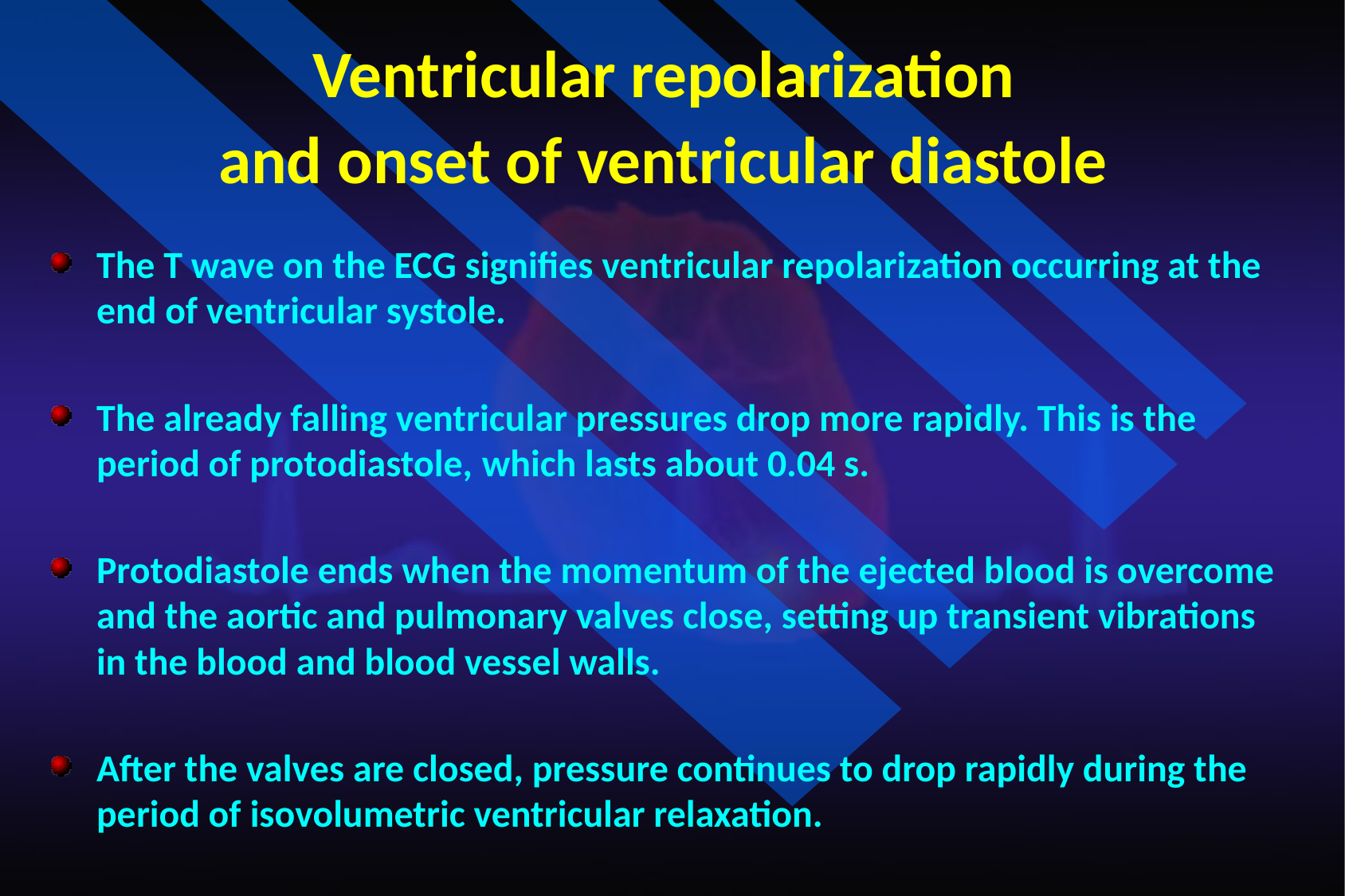

Ventricular repolarization
 and onset of ventricular diastole
The T wave on the ECG signifies ventricular repolarization occurring at the end of ventricular systole.

The already falling ventricular pressures drop more rapidly. This is the period of protodiastole, which lasts about 0.04 s.

Protodiastole ends when the momentum of the ejected blood is overcome and the aortic and pulmonary valves close, setting up transient vibrations in the blood and blood vessel walls.

After the valves are closed, pressure continues to drop rapidly during the period of isovolumetric ventricular relaxation.